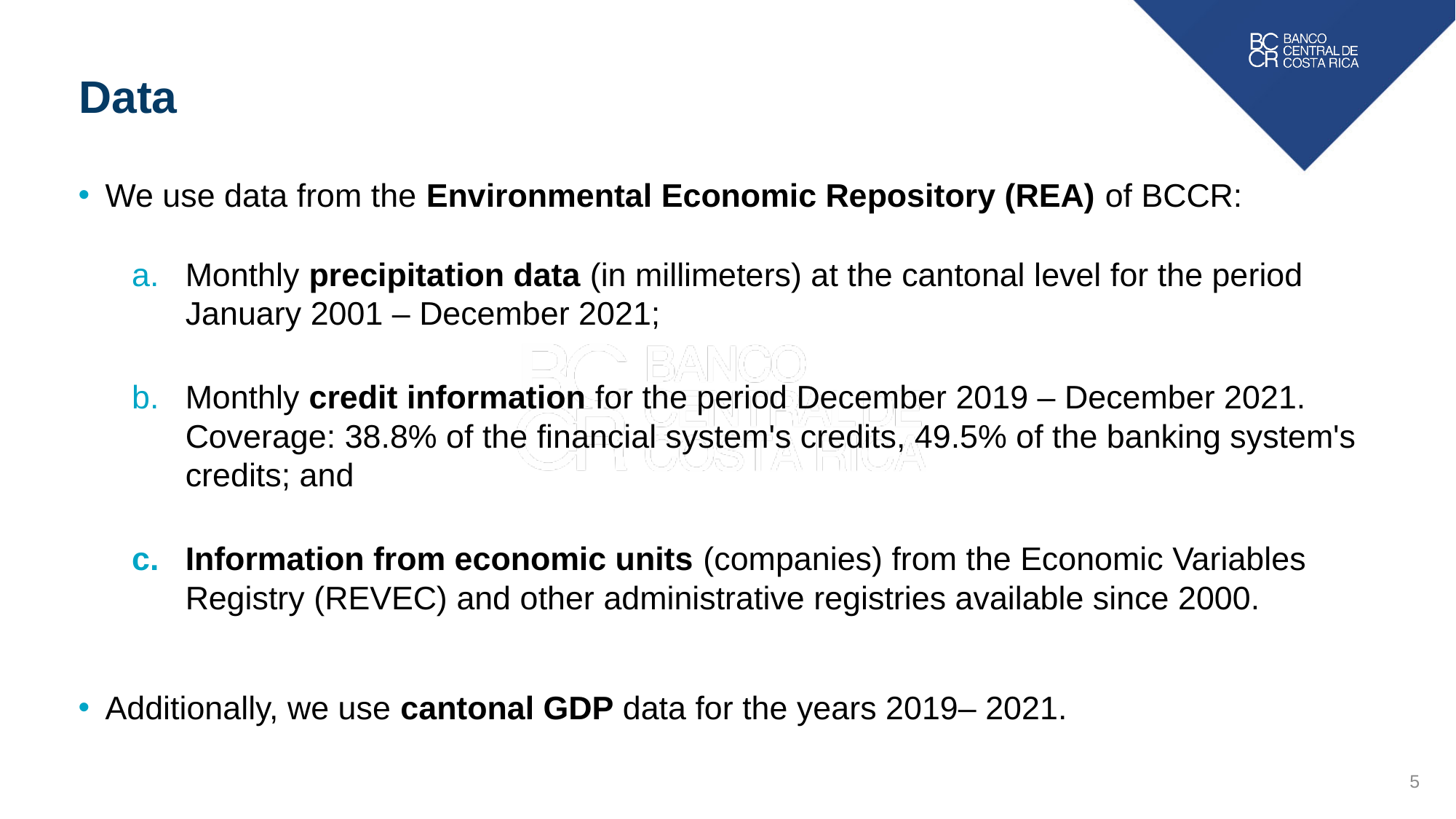

Data
We use data from the Environmental Economic Repository (REA) of BCCR:

Monthly precipitation data (in millimeters) at the cantonal level for the period January 2001 – December 2021;

Monthly credit information for the period December 2019 – December 2021. Coverage: 38.8% of the financial system's credits, 49.5% of the banking system's credits; and

Information from economic units (companies) from the Economic Variables Registry (REVEC) and other administrative registries available since 2000.

Additionally, we use cantonal GDP data for the years 2019– 2021.
5